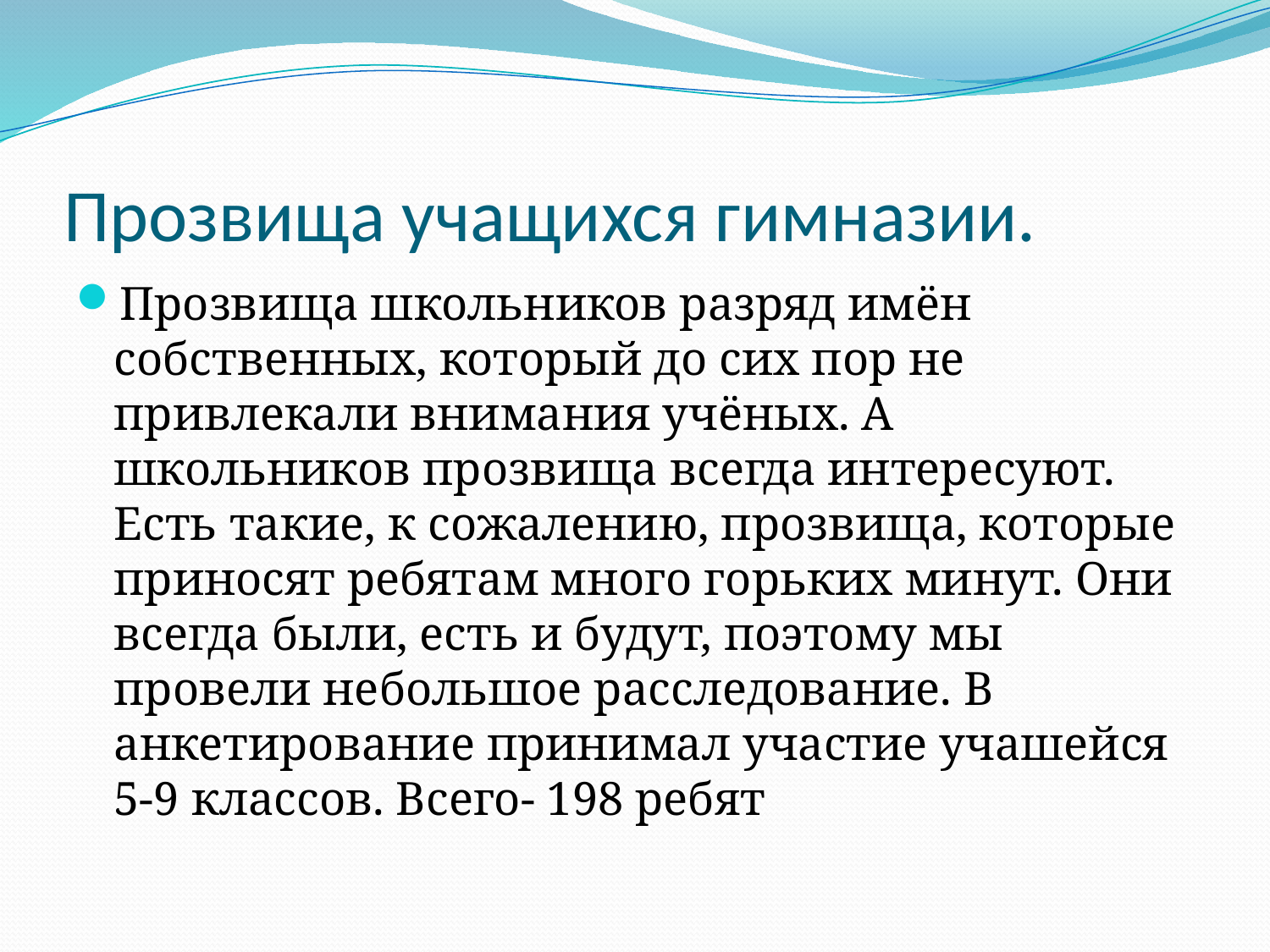

# Прозвища учащихся гимназии.
Прозвища школьников разряд имён собственных, который до сих пор не привлекали внимания учёных. А школьников прозвища всегда интересуют. Есть такие, к сожалению, прозвища, которые приносят ребятам много горьких минут. Они всегда были, есть и будут, поэтому мы провели небольшое расследование. В анкетирование принимал участие учашейся 5-9 классов. Всего- 198 ребят